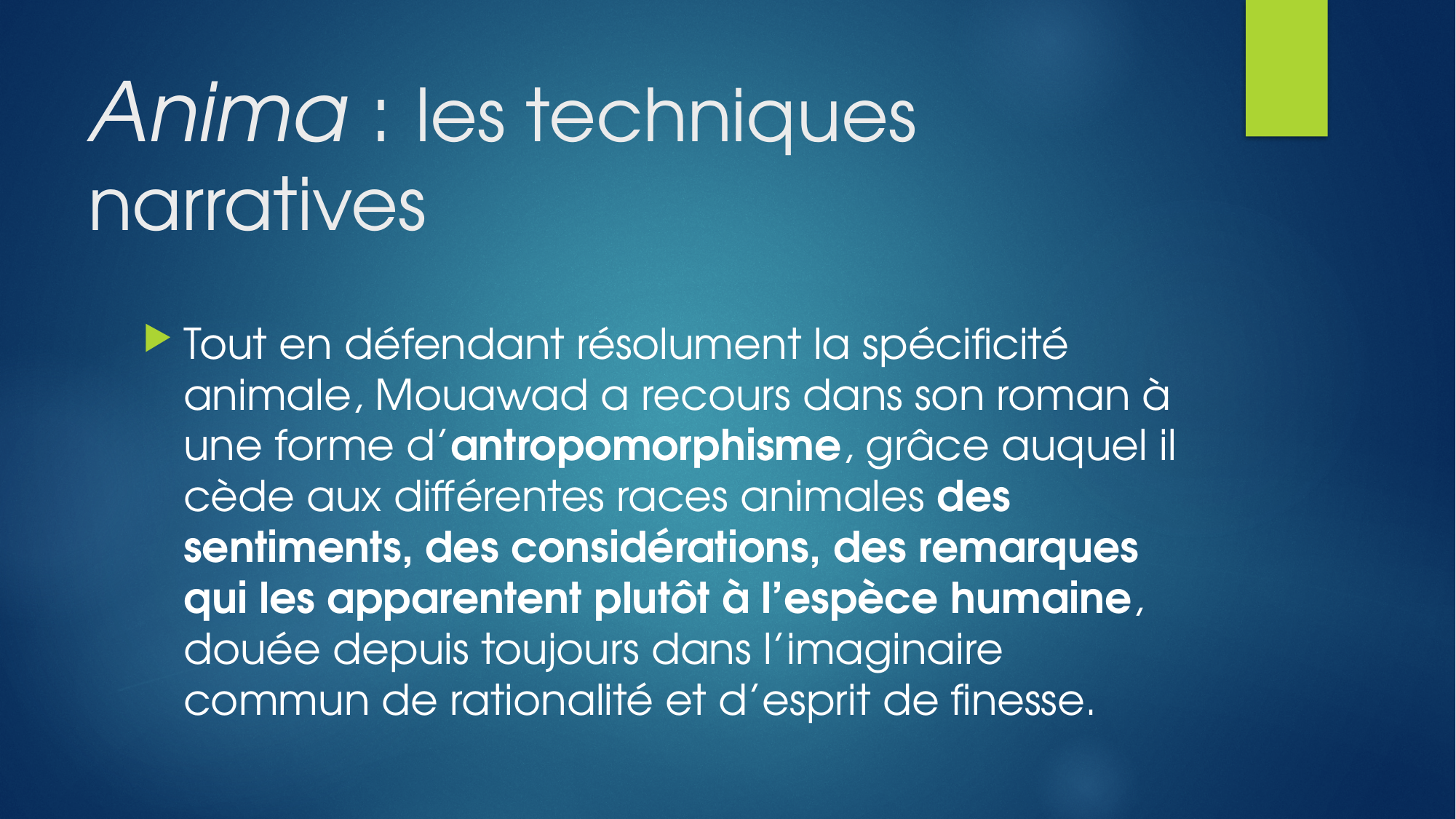

# Anima : les techniques narratives

Tout en défendant résolument la spécificité animale, Mouawad a recours dans son roman à une forme d’antropomorphisme, grâce auquel il cède aux différentes races animales des sentiments, des considérations, des remarques qui les apparentent plutôt à l’espèce humaine, douée depuis toujours dans l’imaginaire commun de rationalité et d’esprit de finesse.